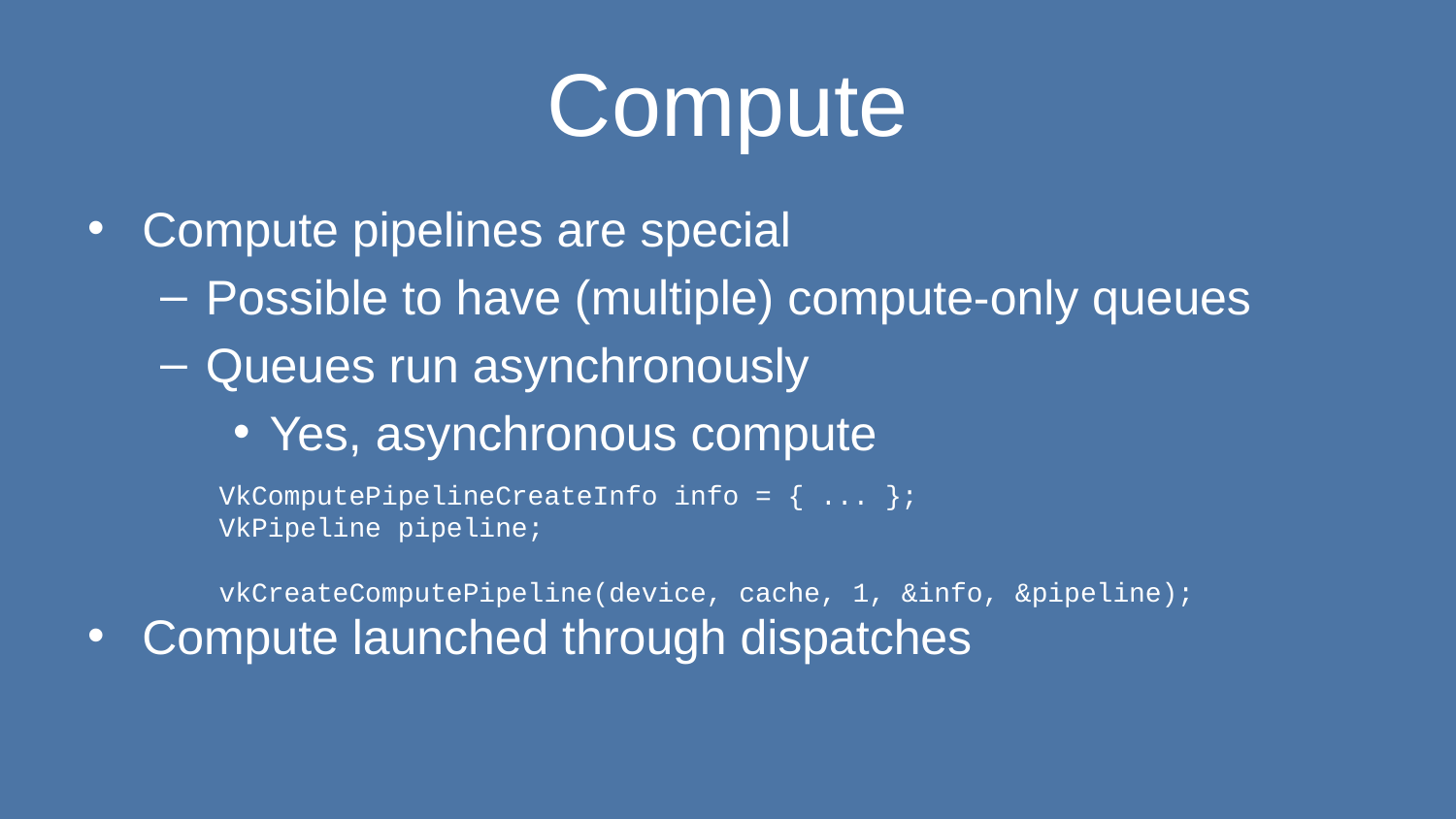

# Compute
Compute pipelines are special
Possible to have (multiple) compute-only queues
Queues run asynchronously
Yes, asynchronous compute

Compute launched through dispatches
VkComputePipelineCreateInfo info = { ... };
VkPipeline pipeline;

vkCreateComputePipeline(device, cache, 1, &info, &pipeline);